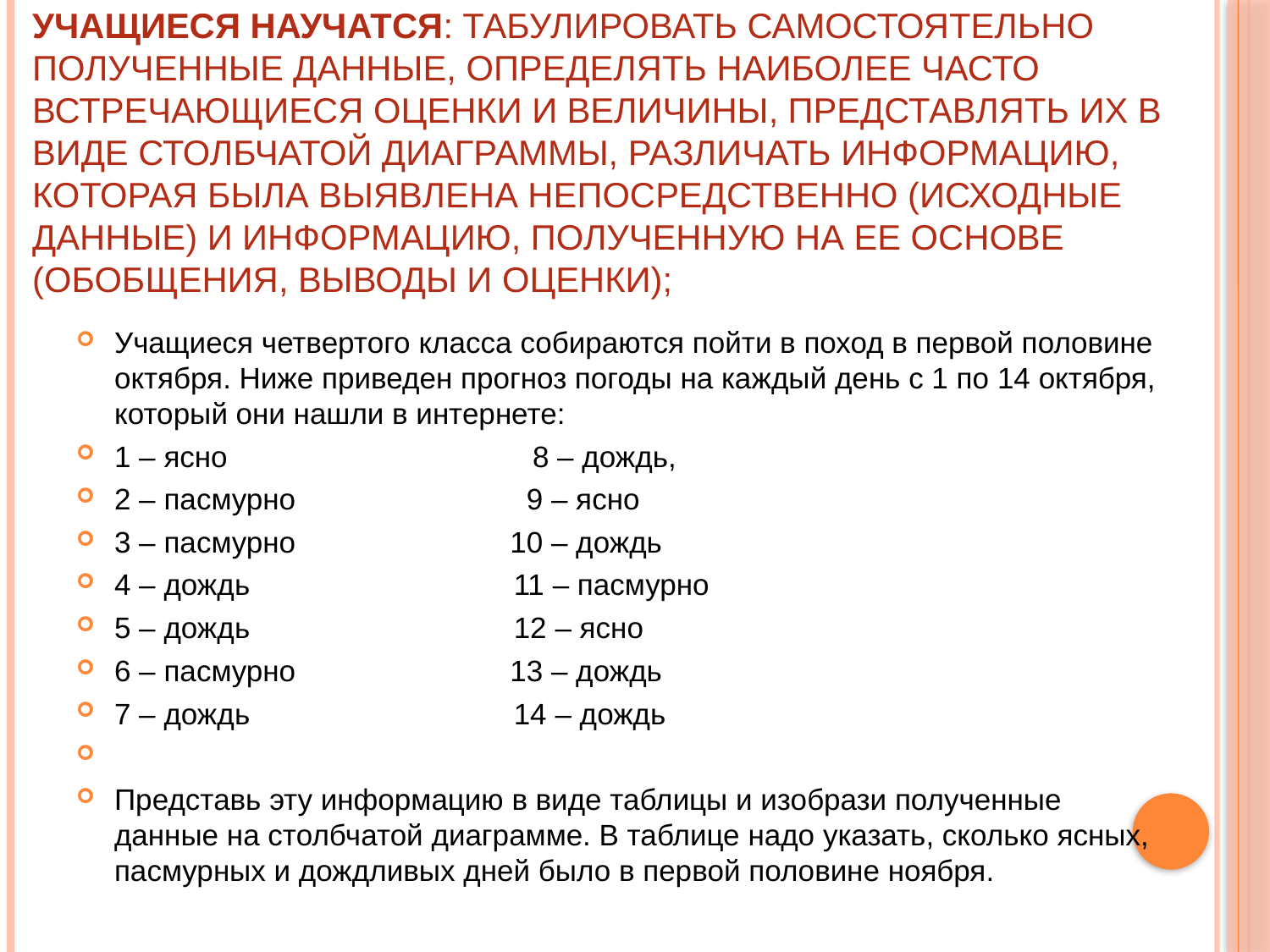

# Учащиеся научатся: табулировать самостоятельно полученные данные, определять наиболее часто встречающиеся оценки и величины, представлять их в виде столбчатой диаграммы, различать информацию, которая была выявлена непосредственно (исходные данные) и информацию, полученную на ее основе (обобщения, выводы и оценки);
Учащиеся четвертого класса собираются пойти в поход в первой половине октября. Ниже приведен прогноз погоды на каждый день с 1 по 14 октября, который они нашли в интернете:
1 – ясно                                     8 – дождь,
2 – пасмурно                            9 – ясно
3 – пасмурно                          10 – дождь
4 – дождь                                11 – пасмурно
5 – дождь                                12 – ясно
6 – пасмурно                          13 – дождь
7 – дождь                                14 – дождь

Представь эту информацию в виде таблицы и изобрази полученные данные на столбчатой диаграмме. В таблице надо указать, сколько ясных, пасмурных и дождливых дней было в первой половине ноября.